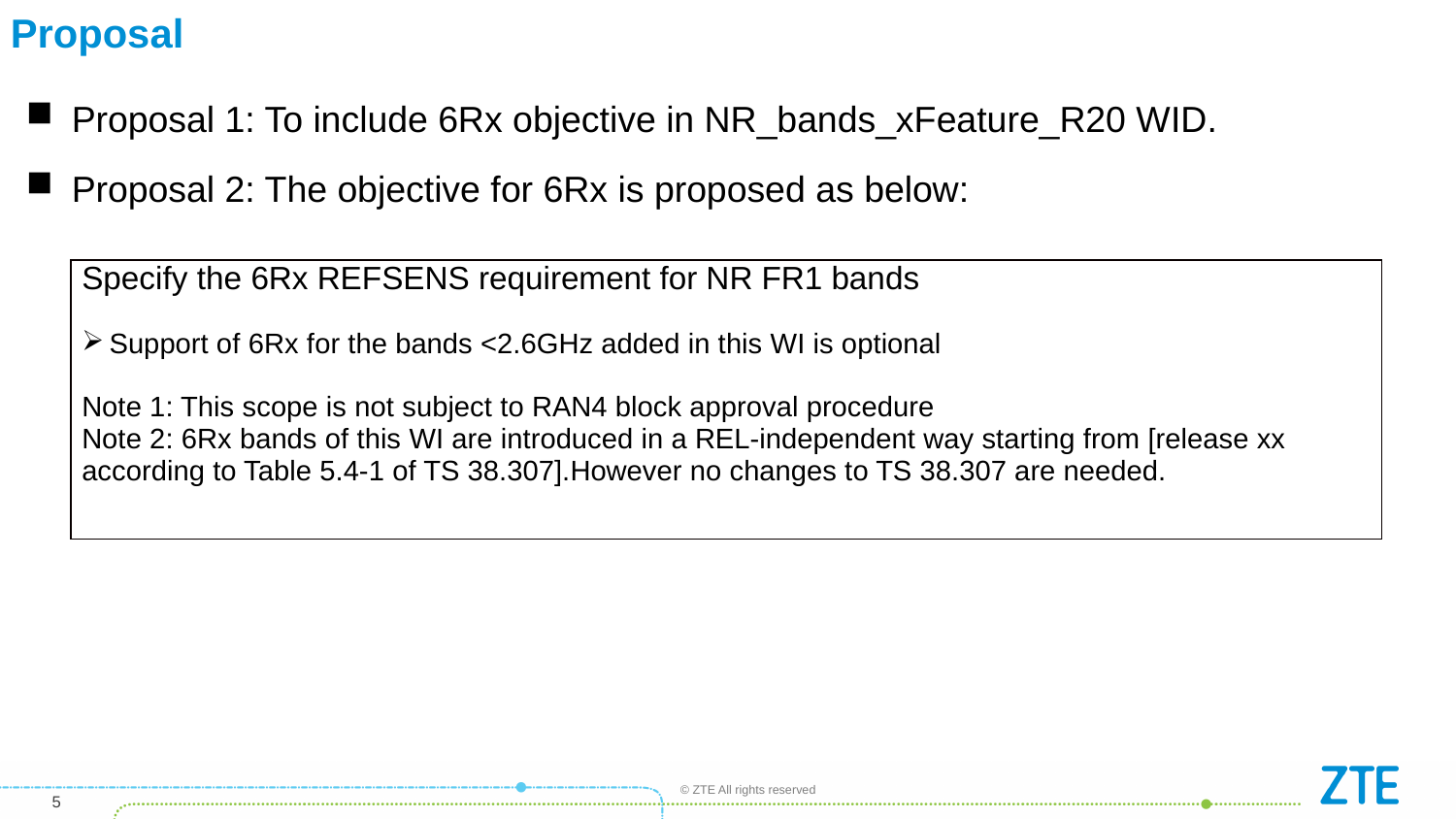

# Proposal
Proposal 1: To include 6Rx objective in NR_bands_xFeature_R20 WID.
Proposal 2: The objective for 6Rx is proposed as below:

| Specify the 6Rx REFSENS requirement for NR FR1 bands Support of 6Rx for the bands <2.6GHz added in this WI is optional Note 1: This scope is not subject to RAN4 block approval procedure Note 2: 6Rx bands of this WI are introduced in a REL-independent way starting from [release xx according to Table 5.4-1 of TS 38.307].However no changes to TS 38.307 are needed. |
| --- |